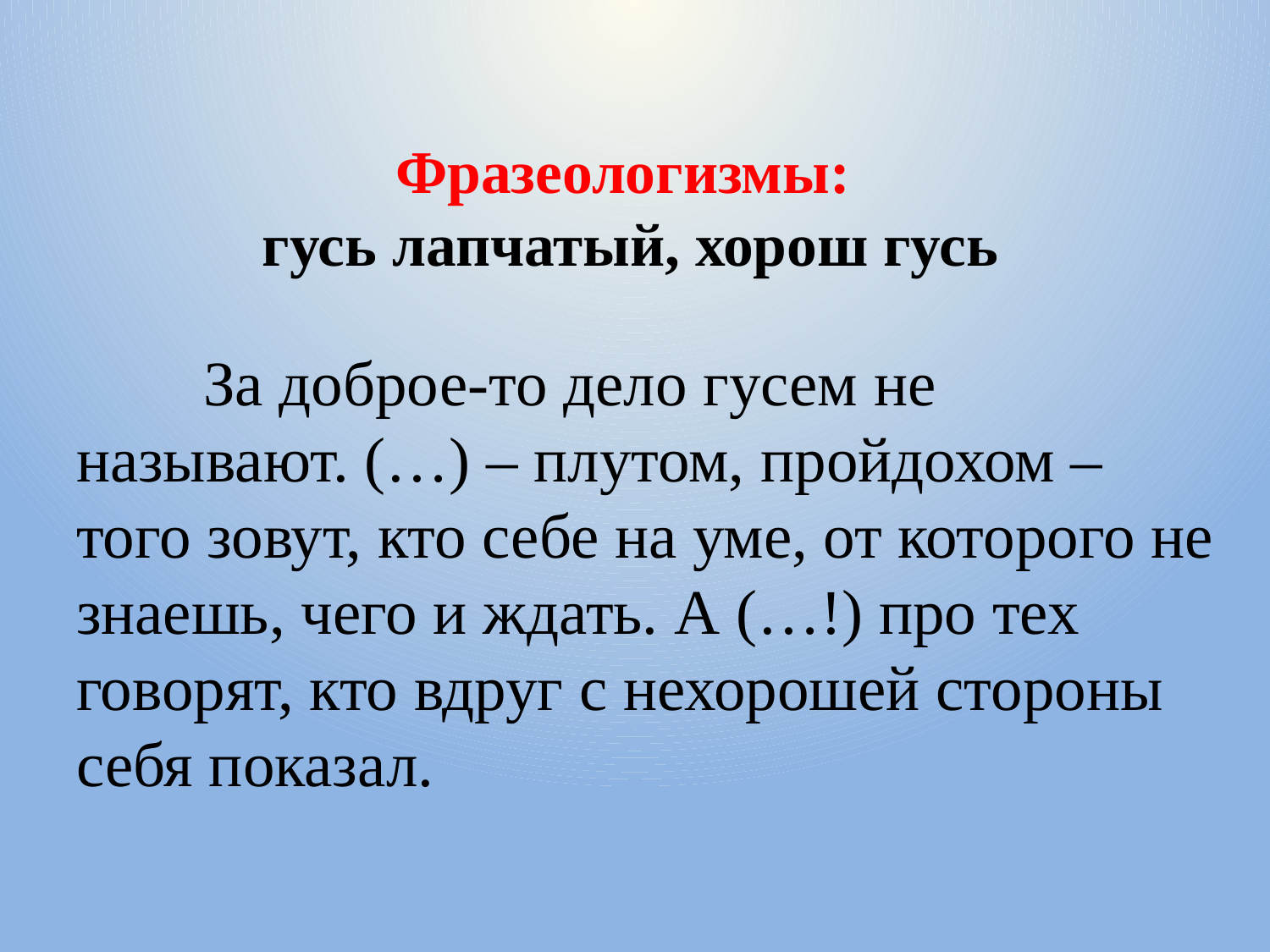

# Фразеологизмы: гусь лапчатый, хорош гусь
	За доброе-то дело гусем не называют. (…) – плутом, пройдохом – того зовут, кто себе на уме, от которого не знаешь, чего и ждать. А (…!) про тех говорят, кто вдруг с нехорошей стороны себя показал.